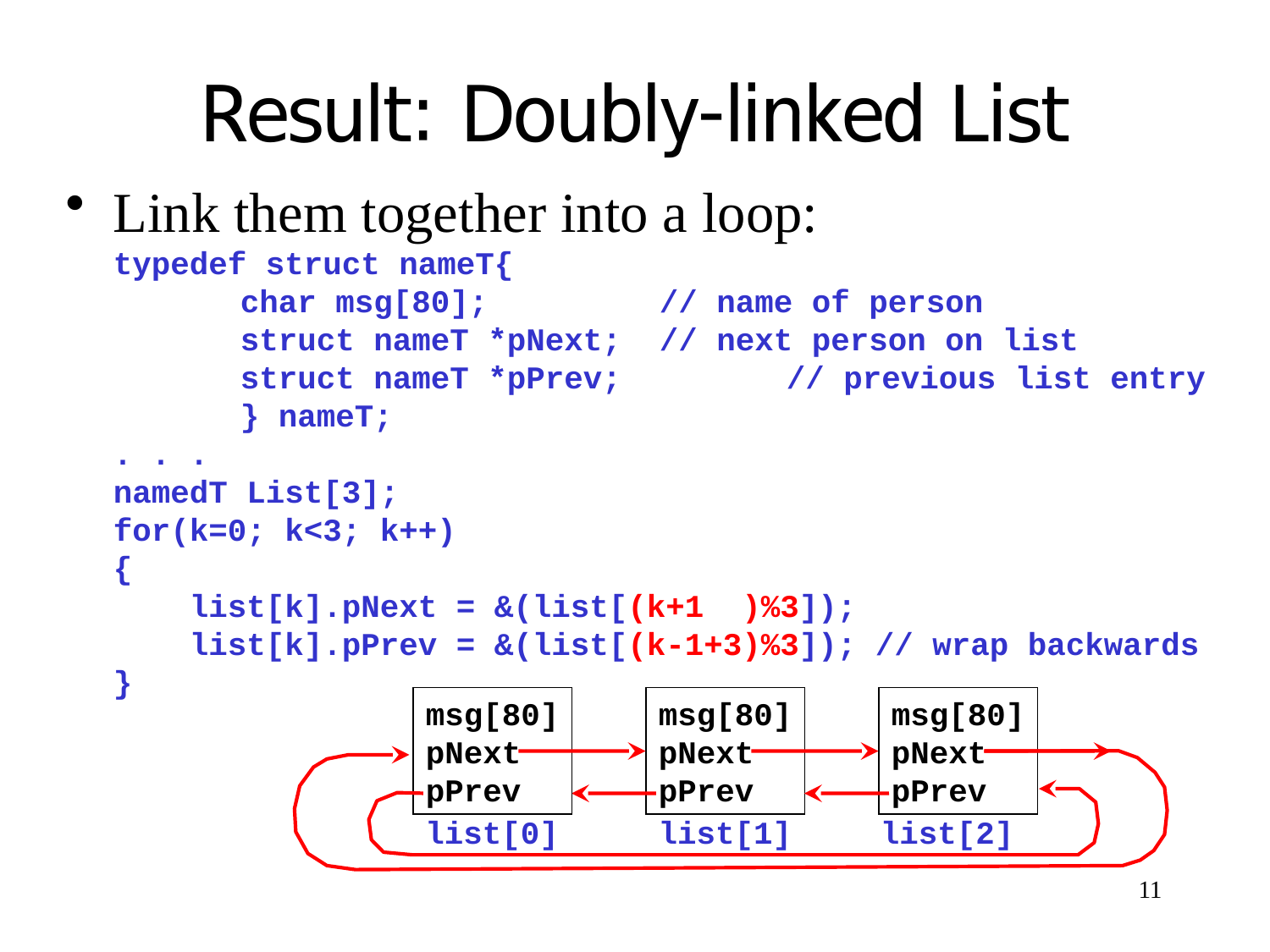

# Result: Doubly-linked List
Link them together into a loop:
typedef struct nameT{
	char msg[80];  	  // name of person
	struct nameT *pNext;  // next person on list   	struct nameT *pPrev;	  // previous list entry
  	} nameT;
. . .
namedT List[3];
for(k=0; k<3; k++)
{
    list[k].pNext = &(list[(k+1  )%3]);
    list[k].pPrev = &(list[(k-1+3)%3]); // wrap backwards
}

msg[80]
pNext
pPrev
msg[80]
pNext
pPrev
msg[80]
pNext
pPrev

list[0]
list[1]
list[2]
11